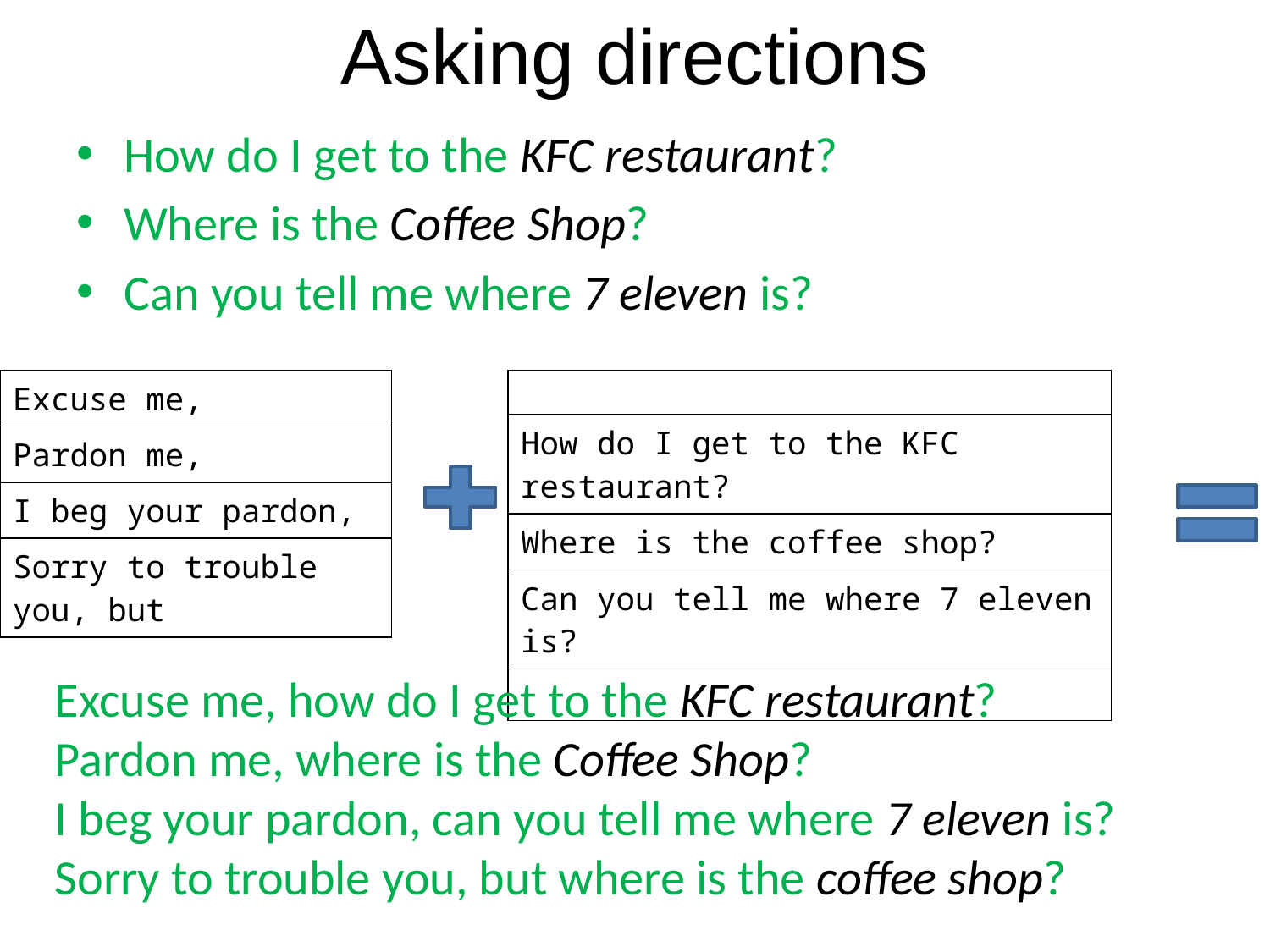

# Asking directions
How do I get to the KFC restaurant?
Where is the Coffee Shop?
Can you tell me where 7 eleven is?
| Excuse me, |
| --- |
| Pardon me, |
| I beg your pardon, |
| Sorry to trouble you, but |
|  |
| --- |
| How do I get to the KFC restaurant? |
| Where is the coffee shop? |
| Can you tell me where 7 eleven is? |
|  |

Excuse me, how do I get to the KFC restaurant?
Pardon me, where is the Coffee Shop?
I beg your pardon, can you tell me where 7 eleven is?
Sorry to trouble you, but where is the coffee shop?